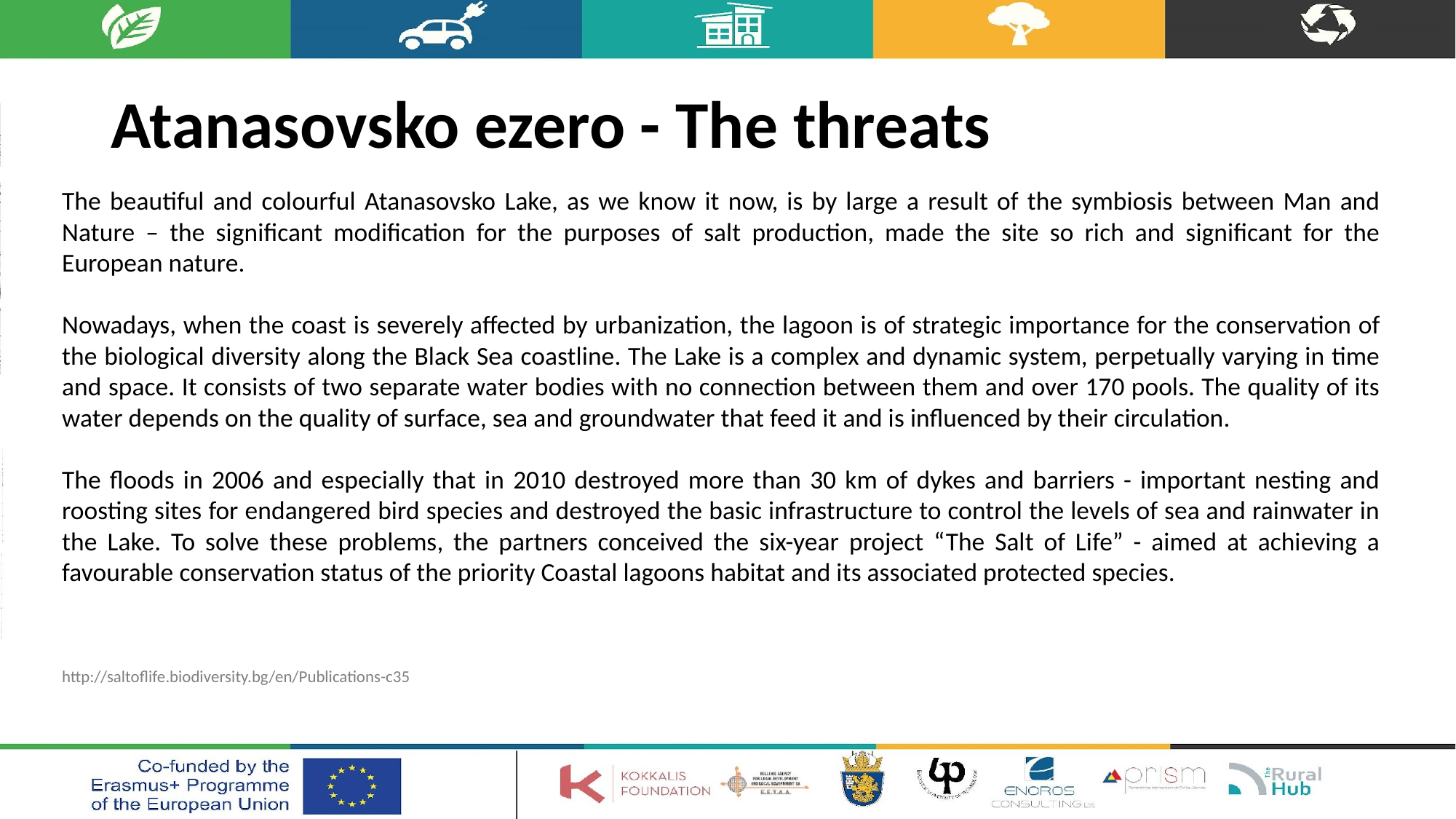

# Atanasovsko ezero - The threats
The beautiful and colourful Atanasovsko Lake, as we know it now, is by large a result of the symbiosis between Man and Nature – the significant modification for the purposes of salt production, made the site so rich and significant for the European nature.

Nowadays, when the coast is severely affected by urbanization, the lagoon is of strategic importance for the conservation of the biological diversity along the Black Sea coastline. The Lake is a complex and dynamic system, perpetually varying in time and space. It consists of two separate water bodies with no connection between them and over 170 pools. The quality of its water depends on the quality of surface, sea and groundwater that feed it and is influenced by their circulation.

The floods in 2006 and especially that in 2010 destroyed more than 30 km of dykes and barriers - important nesting and roosting sites for endangered bird species and destroyed the basic infrastructure to control the levels of sea and rainwater in the Lake. To solve these problems, the partners conceived the six-year project “The Salt of Life” - aimed at achieving a favourable conservation status of the priority Coastal lagoons habitat and its associated protected species.
http://saltoflife.biodiversity.bg/en/Publications-c35